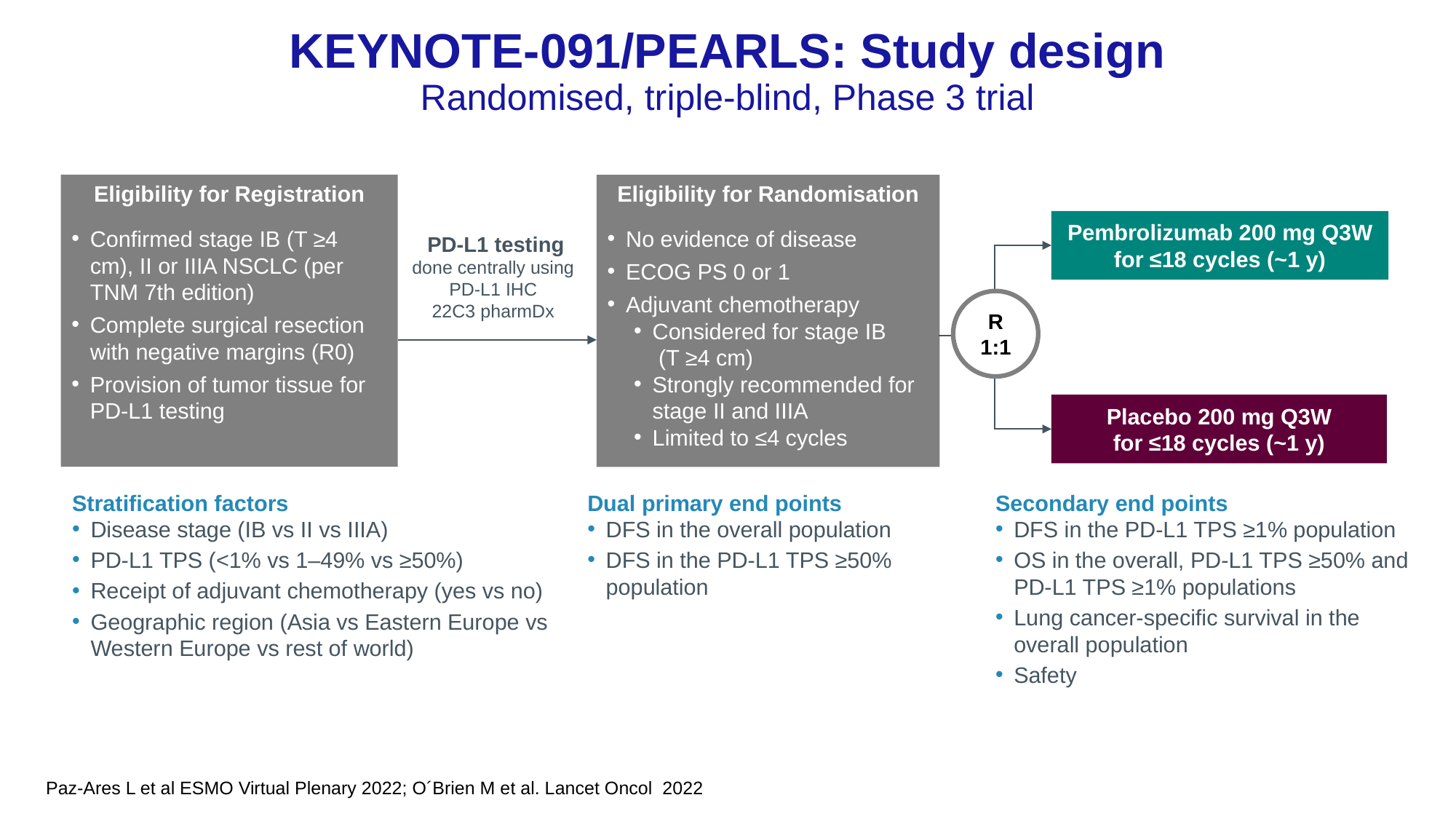

# KEYNOTE-091/PEARLS: Study design Randomised, triple-blind, Phase 3 trial
Eligibility for Registration
Confirmed stage IB (T ≥4 cm), II or IIIA NSCLC (per TNM 7th edition)
Complete surgical resection with negative margins (R0)
Provision of tumor tissue for
PD-L1 testing
Eligibility for Randomisation
No evidence of disease
ECOG PS 0 or 1
Adjuvant chemotherapy
Considered for stage IB
 (T ≥4 cm)
Strongly recommended for stage II and IIIA
Limited to ≤4 cycles
Pembrolizumab 200 mg Q3W
for ≤18 cycles (~1 y)
PD-L1 testing
done centrally using
PD-L1 IHC
22C3 pharmDx
R
1:1
Placebo 200 mg Q3W
for ≤18 cycles (~1 y)
Stratification factors
Disease stage (IB vs II vs IIIA)
PD-L1 TPS (<1% vs 1–49% vs ≥50%)
Receipt of adjuvant chemotherapy (yes vs no)
Geographic region (Asia vs Eastern Europe vs
Western Europe vs rest of world)
Dual primary end points
DFS in the overall population
DFS in the PD-L1 TPS ≥50%
population
Secondary end points
DFS in the PD-L1 TPS ≥1% population
OS in the overall, PD-L1 TPS ≥50% and
PD-L1 TPS ≥1% populations
Lung cancer-specific survival in the
overall population
Safety
Paz-Ares L et al ESMO Virtual Plenary 2022; O´Brien M et al. Lancet Oncol  2022